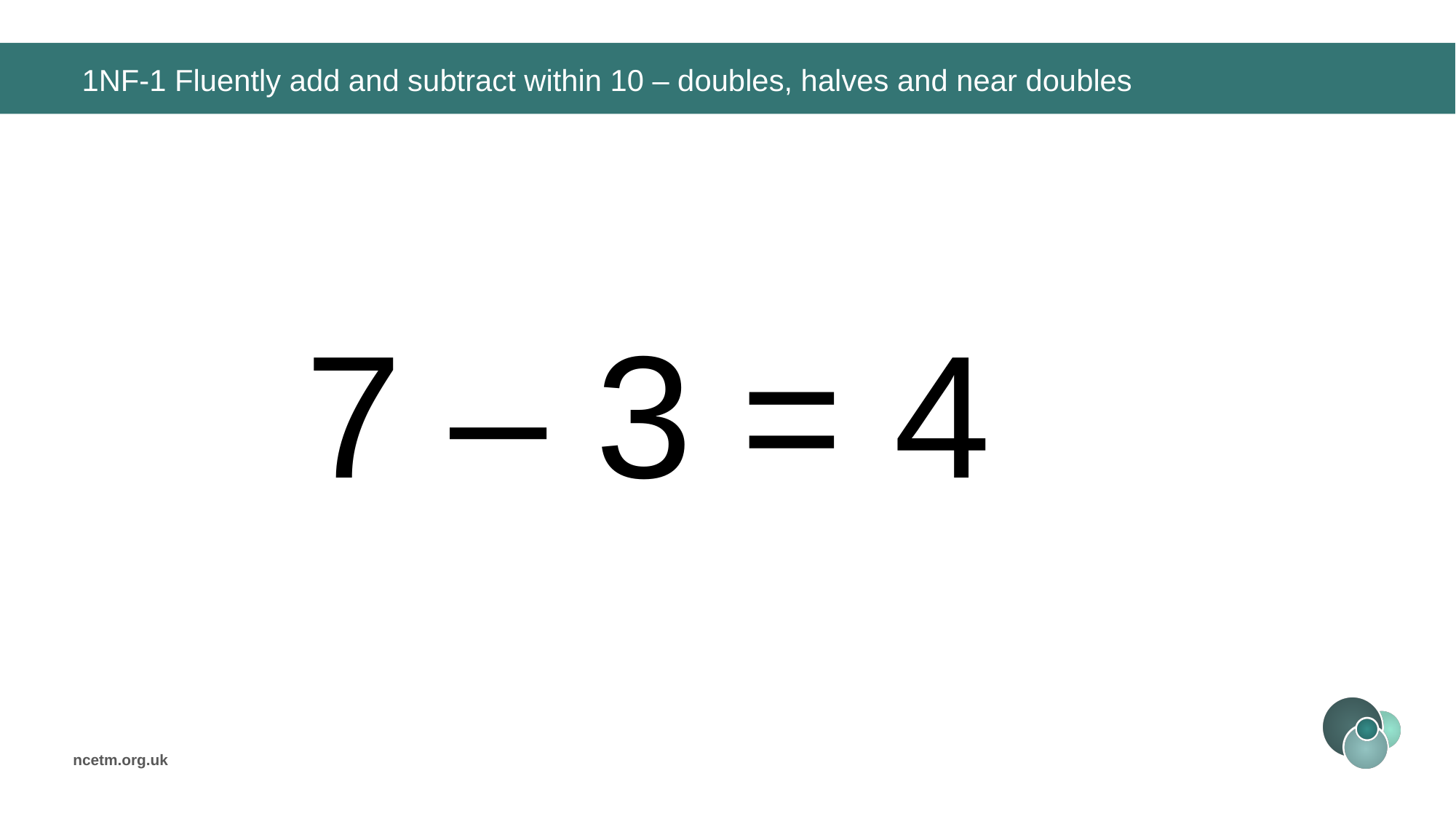

# 1NF-1 Fluently add and subtract within 10 – doubles, halves and near doubles
7 – 3 =
4